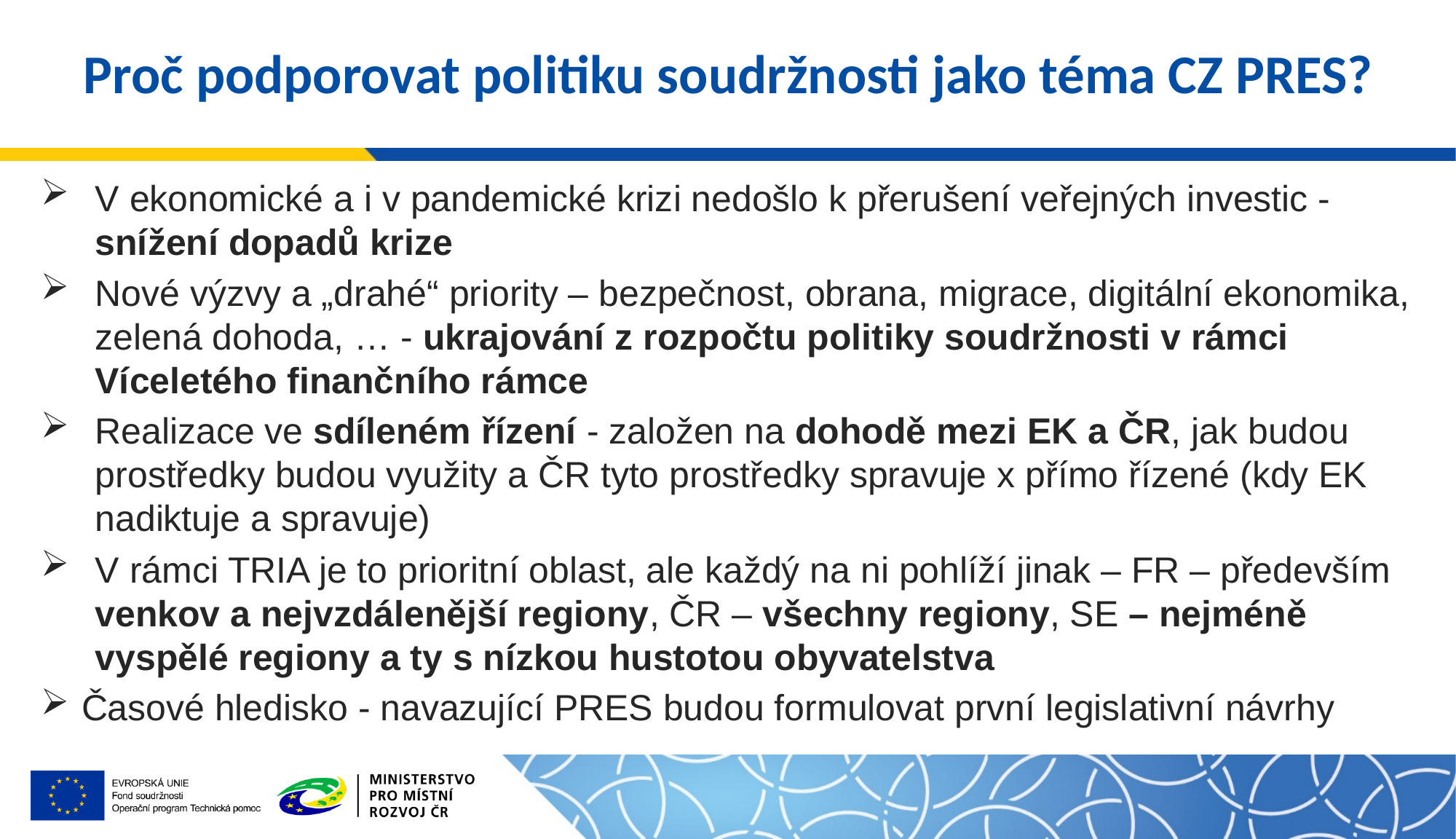

# Proč podporovat politiku soudržnosti jako téma CZ PRES?
V ekonomické a i v pandemické krizi nedošlo k přerušení veřejných investic - snížení dopadů krize
Nové výzvy a „drahé“ priority – bezpečnost, obrana, migrace, digitální ekonomika, zelená dohoda, … - ukrajování z rozpočtu politiky soudržnosti v rámci Víceletého finančního rámce
Realizace ve sdíleném řízení - založen na dohodě mezi EK a ČR, jak budou prostředky budou využity a ČR tyto prostředky spravuje x přímo řízené (kdy EK nadiktuje a spravuje)
V rámci TRIA je to prioritní oblast, ale každý na ni pohlíží jinak – FR – především venkov a nejvzdálenější regiony, ČR – všechny regiony, SE – nejméně vyspělé regiony a ty s nízkou hustotou obyvatelstva
Časové hledisko - navazující PRES budou formulovat první legislativní návrhy